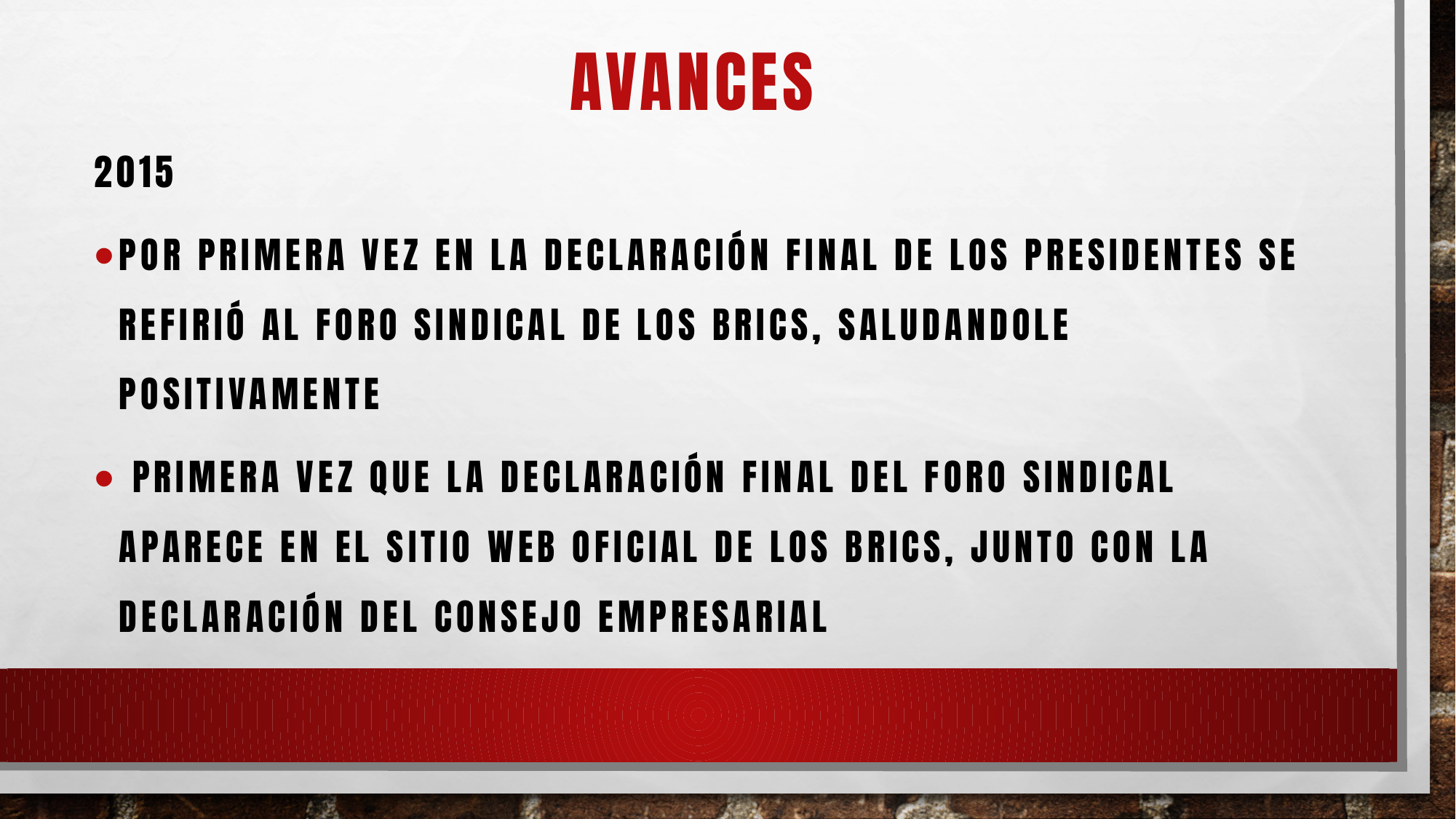

# AVANCES
2015
por primera vez en la Declaración Final de lOS PresidenTES se refirió al foro sindical DE LOS BRICS, saludandoLE positivamente
 primera vez que la declaración final deL FORO SINDICAL aparece en el sitio web oficial DE LOS BRICS, junto con la declaración DEL consejo empresarial